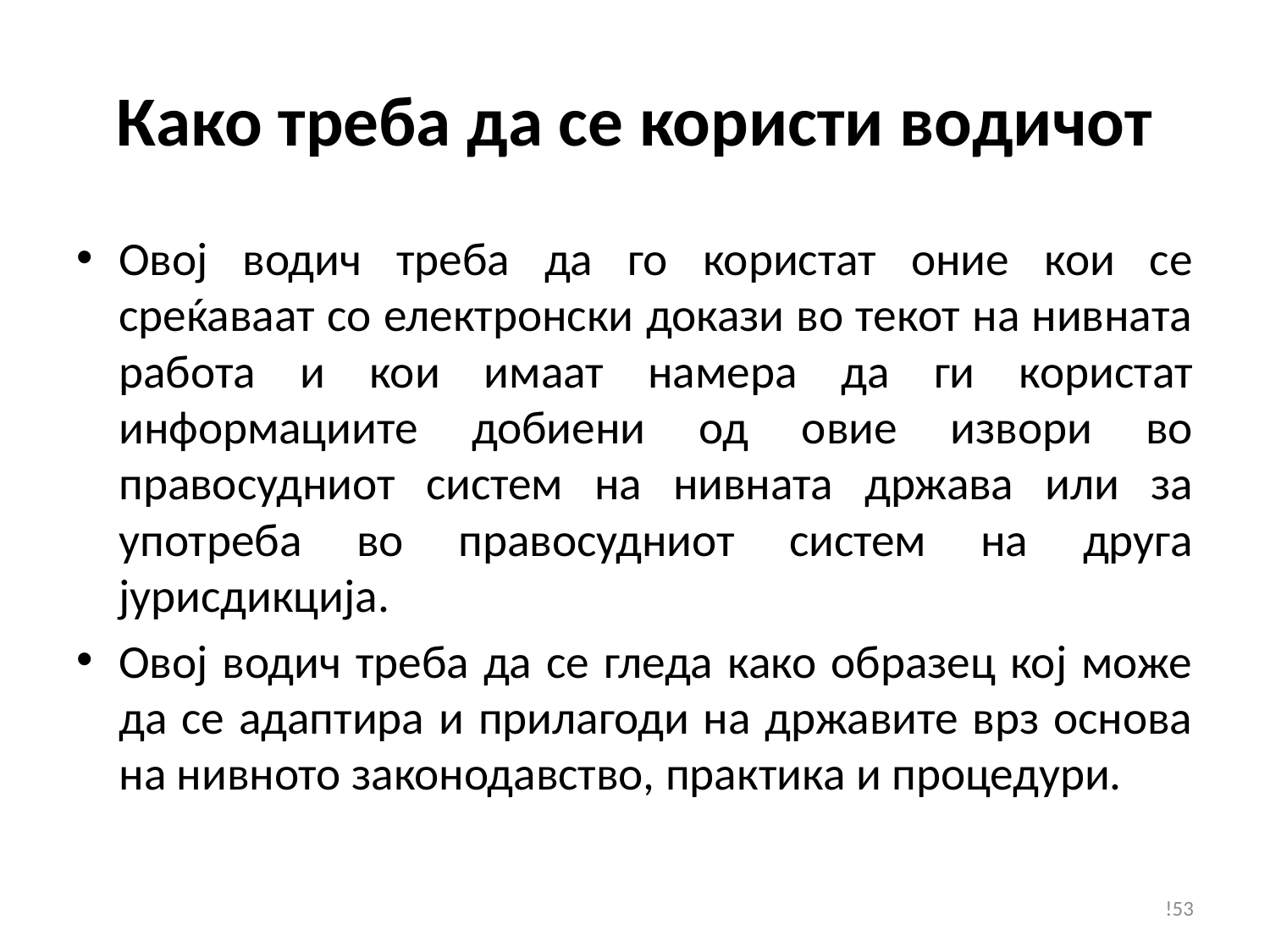

# Како треба да се користи водичот
Овој водич треба да го користат оние кои се среќаваат со електронски докази во текот на нивната работа и кои имаат намера да ги користат информациите добиени од овие извори во правосудниот систем на нивната држава или за употреба во правосудниот систем на друга јурисдикција.
Овој водич треба да се гледа како образец кој може да се адаптира и прилагоди на државите врз основа на нивното законодавство, практика и процедури.

!53